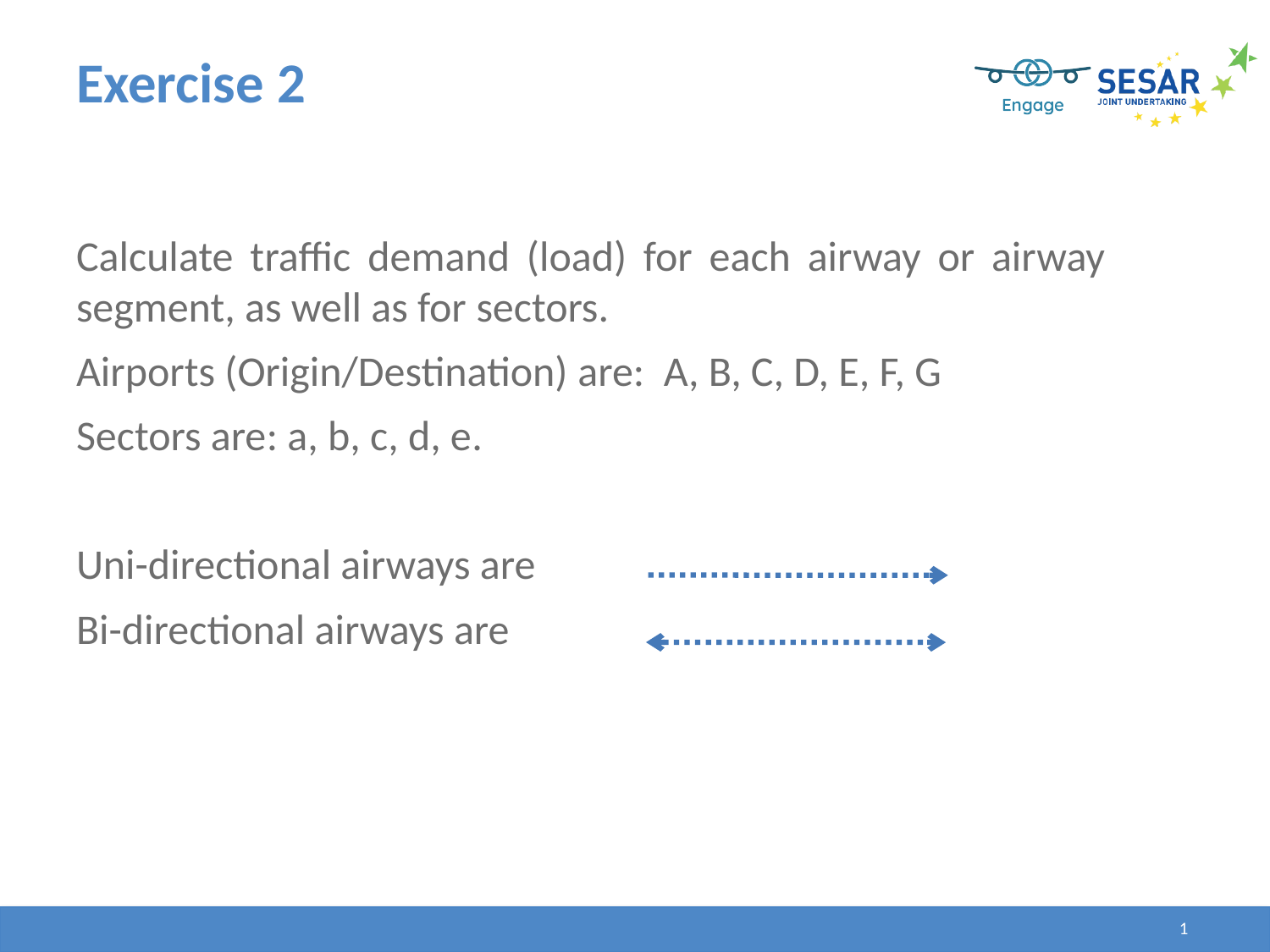

# Exercise 2
Calculate traffic demand (load) for each airway or airway segment, as well as for sectors.
Airports (Origin/Destination) are:  A, B, C, D, E, F, G
Sectors are: a, b, c, d, e.

Uni-directional airways are
Bi-directional airways are

58